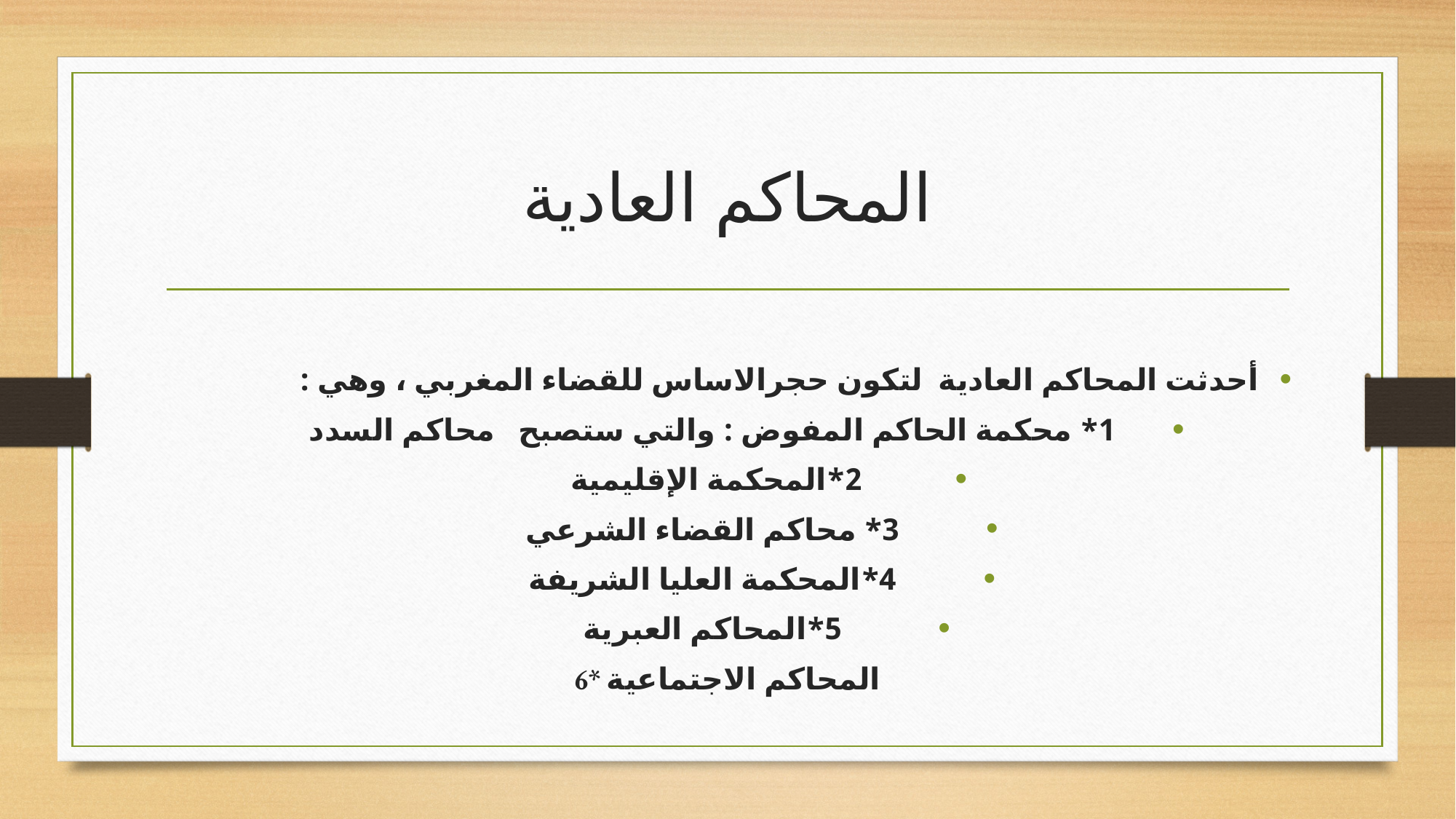

# المحاكم العادية

أحدثت المحاكم العادية  لتكون حجرالاساس للقضاء المغربي ، وهي :
 1* محكمة الحاكم المفوض : والتي ستصبح   محاكم السدد
2*المحكمة الإقليمية
3* محاكم القضاء الشرعي
4*المحكمة العليا الشريفة
5*المحاكم العبرية
6* المحاكم الاجتماعية